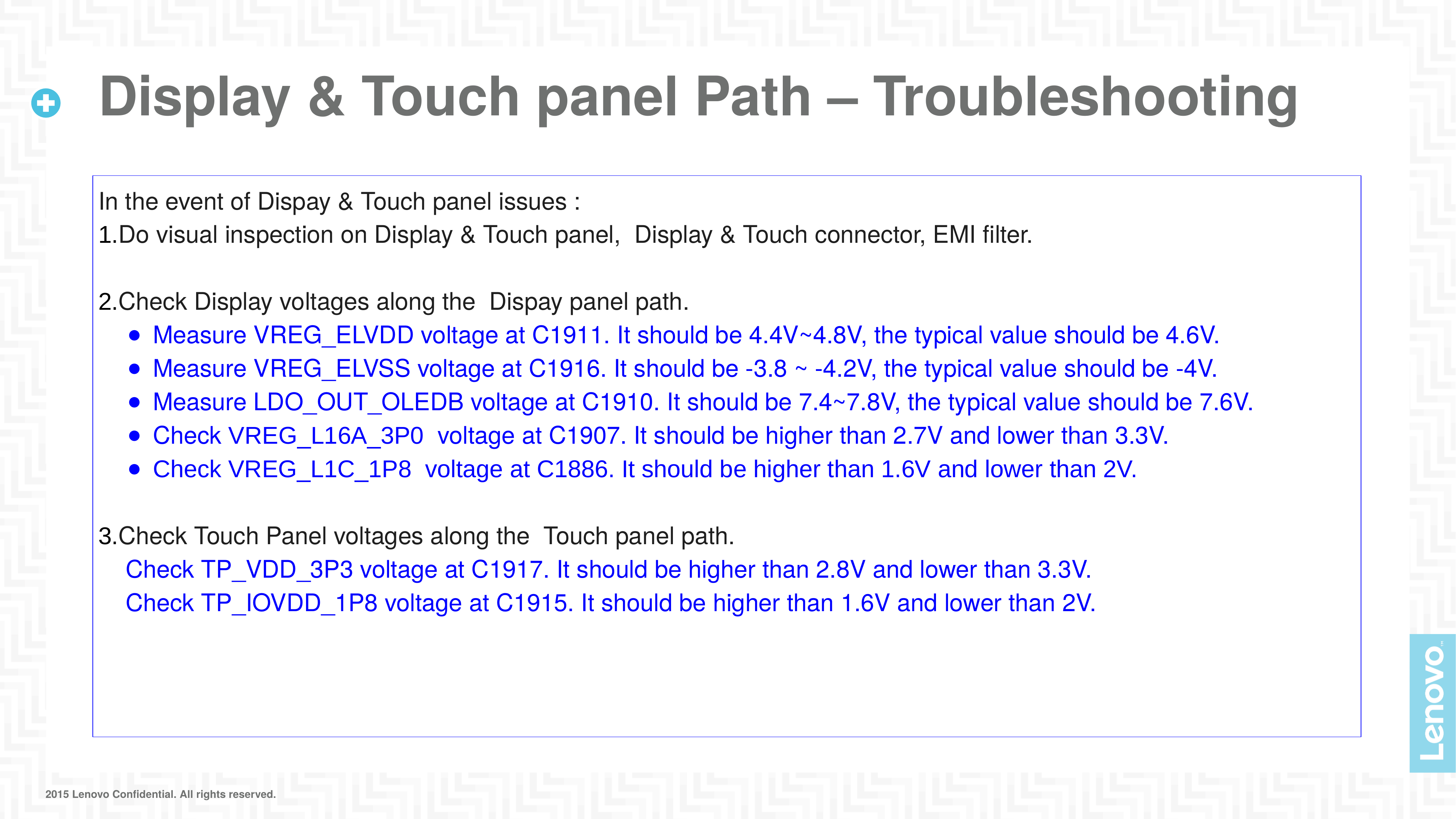

# Display & Touch panel Path – Troubleshooting
In the event of Dispay & Touch panel issues :
1.Do visual inspection on Display & Touch panel,  Display & Touch connector, EMI filter.

2.Check Display voltages along the  Dispay panel path.
Measure VREG_ELVDD voltage at C1911. It should be 4.4V~4.8V, the typical value should be 4.6V.
Measure VREG_ELVSS voltage at C1916. It should be -3.8 ~ -4.2V, the typical value should be -4V.
Measure LDO_OUT_OLEDB voltage at C1910. It should be 7.4~7.8V, the typical value should be 7.6V.
Check VREG_L16A_3P0  voltage at C1907. It should be higher than 2.7V and lower than 3.3V.
Check VREG_L1C_1P8  voltage at C1886. It should be higher than 1.6V and lower than 2V.

3.Check Touch Panel voltages along the  Touch panel path.
Check TP_VDD_3P3 voltage at C1917. It should be higher than 2.8V and lower than 3.3V.
Check TP_IOVDD_1P8 voltage at C1915. It should be higher than 1.6V and lower than 2V.